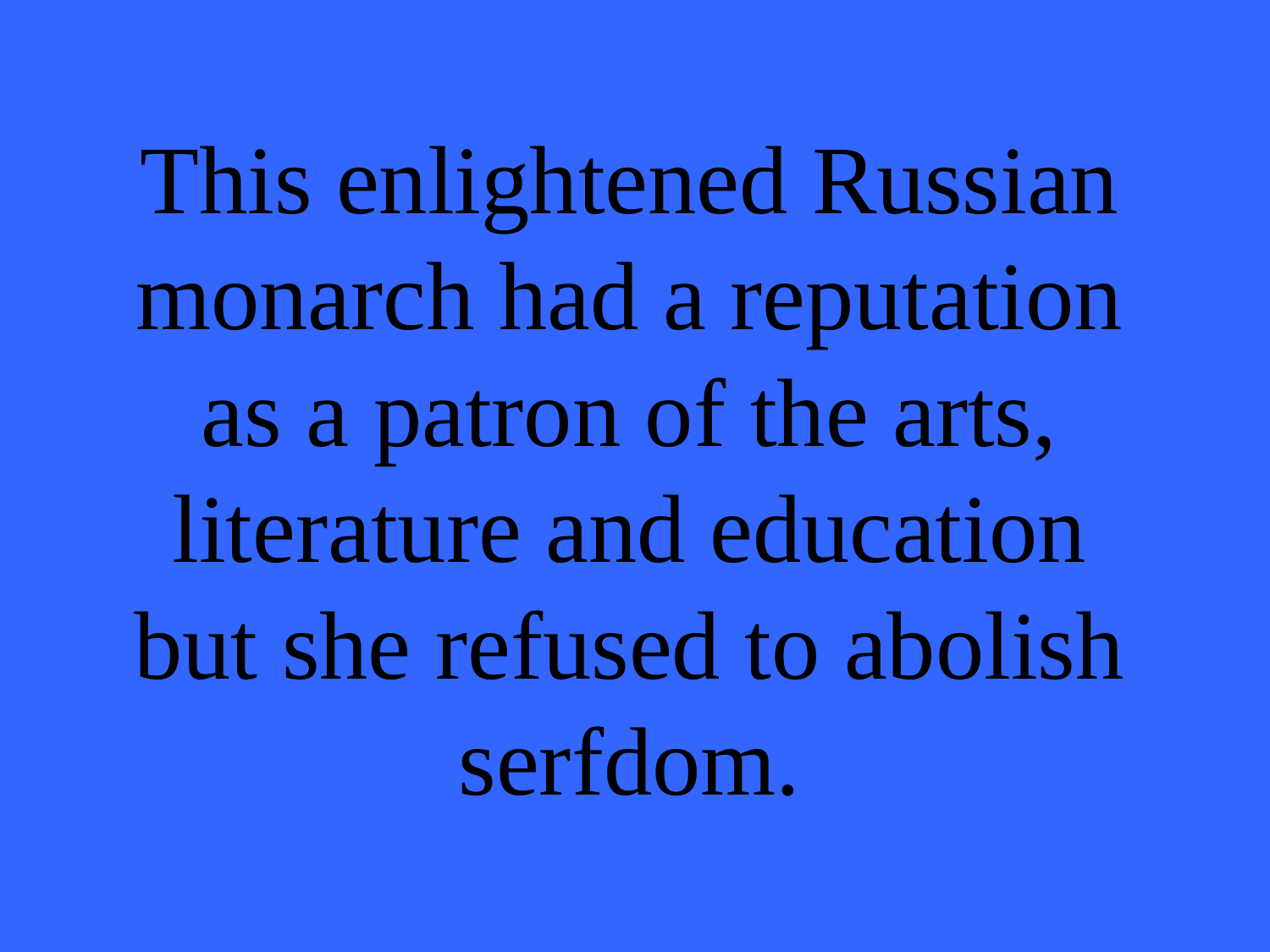

# This enlightened Russian monarch had a reputation as a patron of the arts, literature and education but she refused to abolish serfdom.